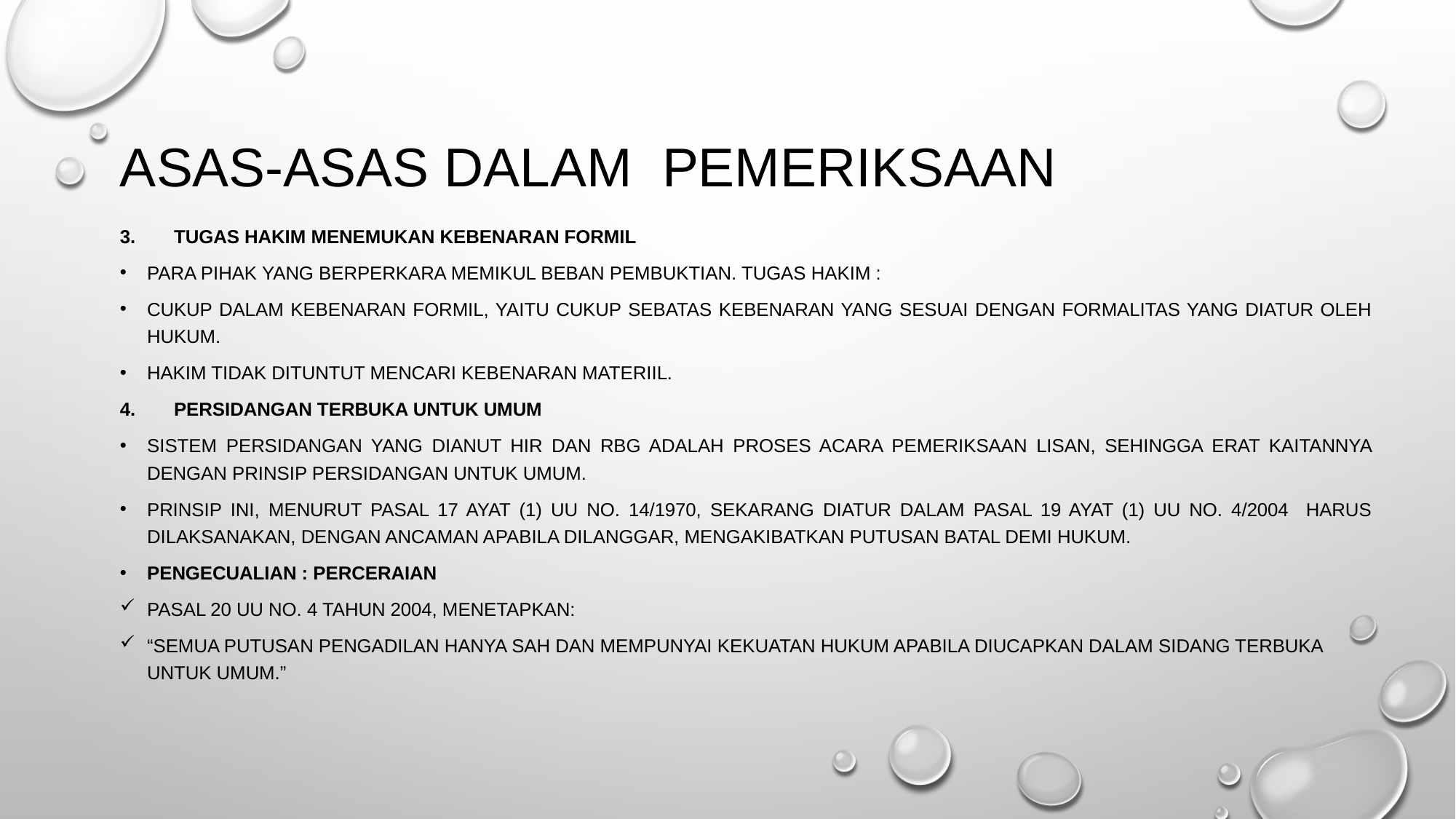

# Asas-asas dalam  pemeriksaan
Tugas hakim menemukan kebenaran formil
Para pihak yang berperkara memikul beban pembuktian. Tugas hakim :
Cukup dalam kebenaran formil, yaitu cukup sebatas kebenaran yang sesuai dengan formalitas yang diatur oleh hukum.
Hakim tidak dituntut mencari kebenaran materiil.
Persidangan terbuka untuk umum
Sistem persidangan yang dianut HIR dan RBG adalah proses acara pemeriksaan lisan, sehingga erat kaitannya dengan prinsip persidangan untuk umum.
Prinsip ini, menurut pasal 17 ayat (1) UU No. 14/1970, sekarang diatur dalam Pasal 19 ayat (1) UU No. 4/2004  harus dilaksanakan, dengan ancaman apabila dilanggar, mengakibatkan putusan batal demi hukum.
Pengecualian : perceraian
Pasal 20 UU No. 4 Tahun 2004, menetapkan:
“semua putusan Pengadilan hanya sah dan mempunyai kekuatan hukum apabila diucapkan dalam sidang terbuka untuk umum.”